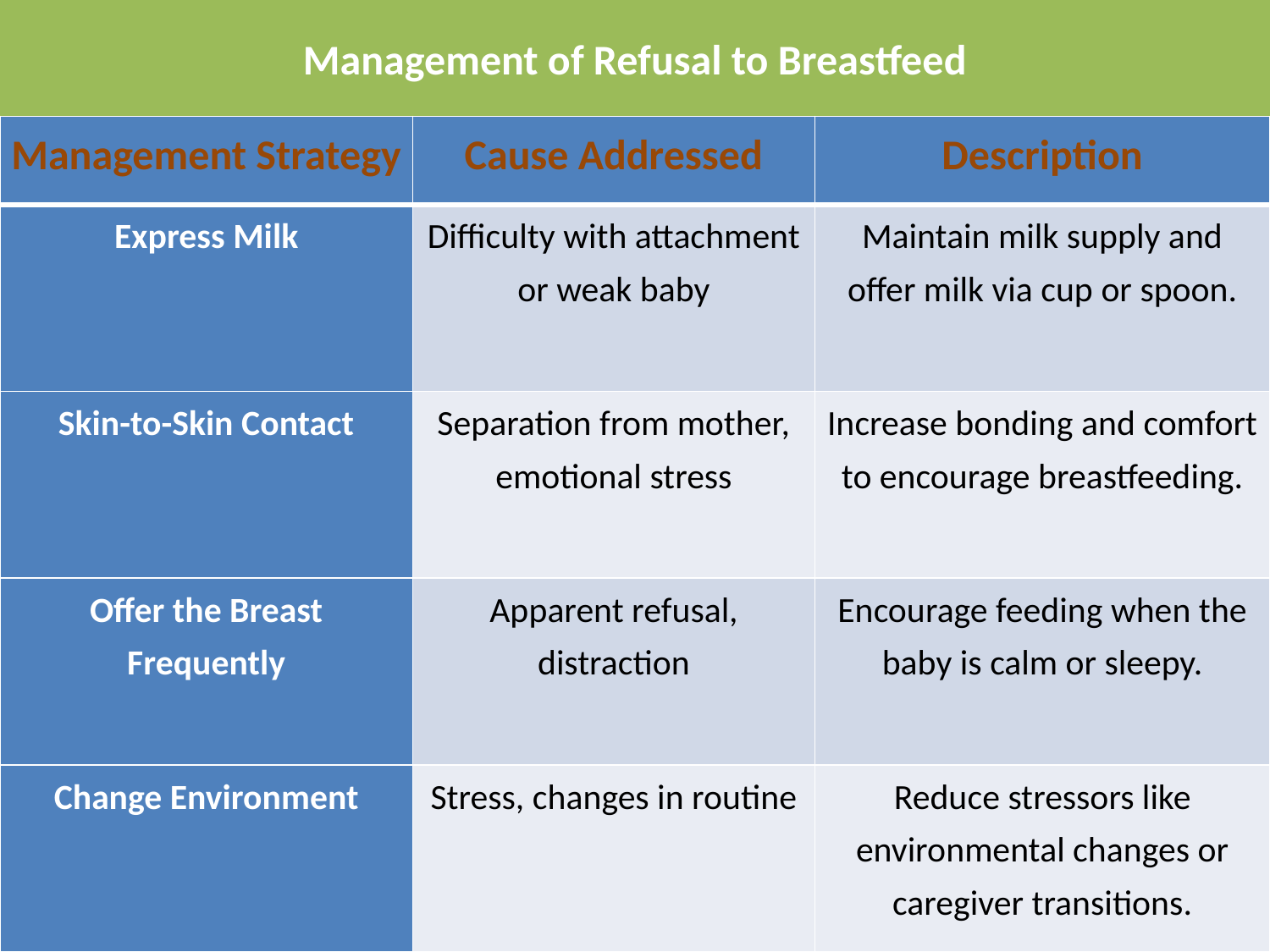

Management of Refusal to Breastfeed
| Management Strategy | Cause Addressed | Description |
| --- | --- | --- |
| Express Milk | Difficulty with attachment or weak baby | Maintain milk supply and offer milk via cup or spoon. |
| Skin-to-Skin Contact | Separation from mother, emotional stress | Increase bonding and comfort to encourage breastfeeding. |
| Offer the Breast Frequently | Apparent refusal, distraction | Encourage feeding when the baby is calm or sleepy. |
| Change Environment | Stress, changes in routine | Reduce stressors like environmental changes or caregiver transitions. |